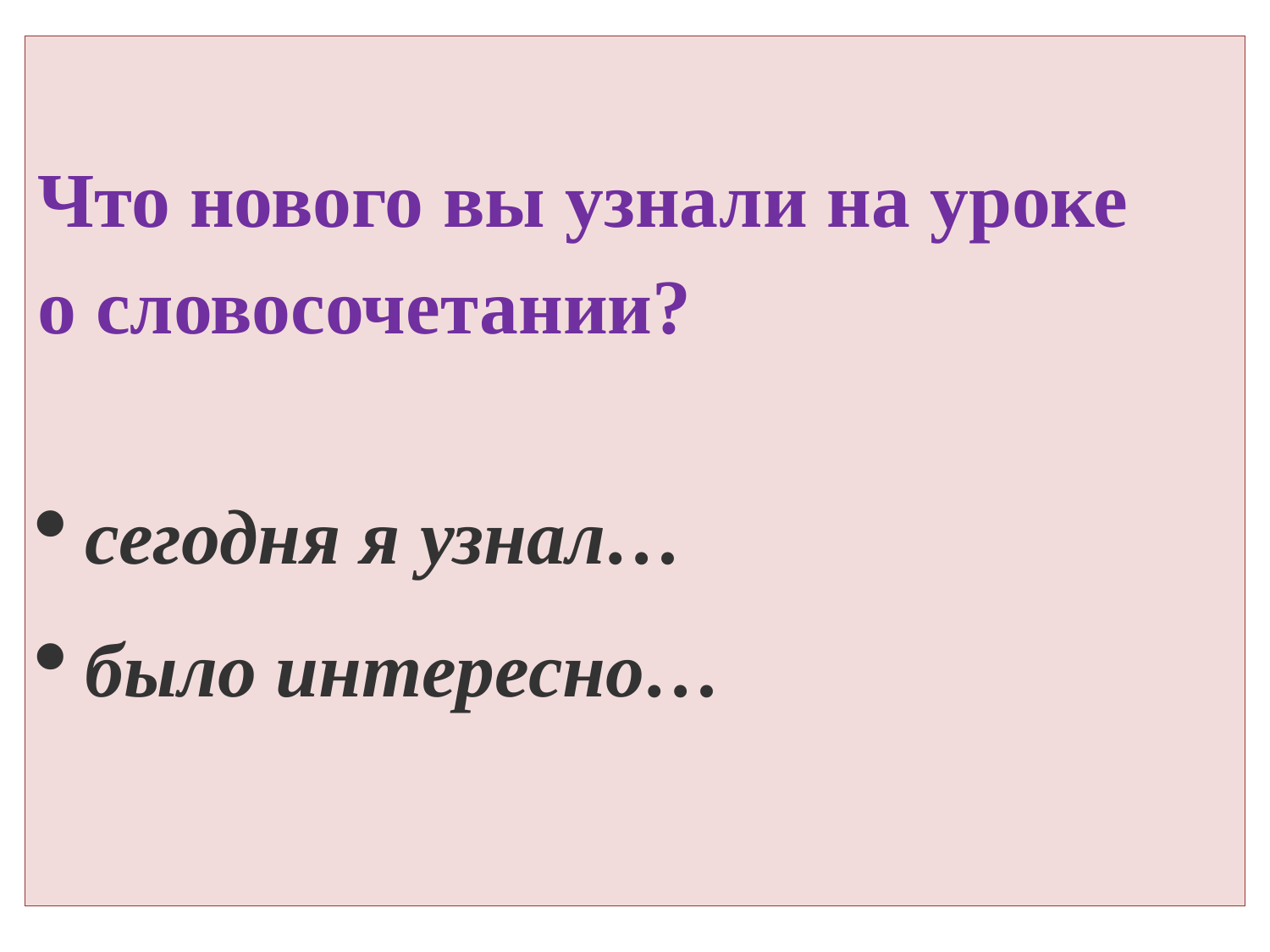

Что нового вы узнали на уроке
о словосочетании?

сегодня я узнал…
было интересно…